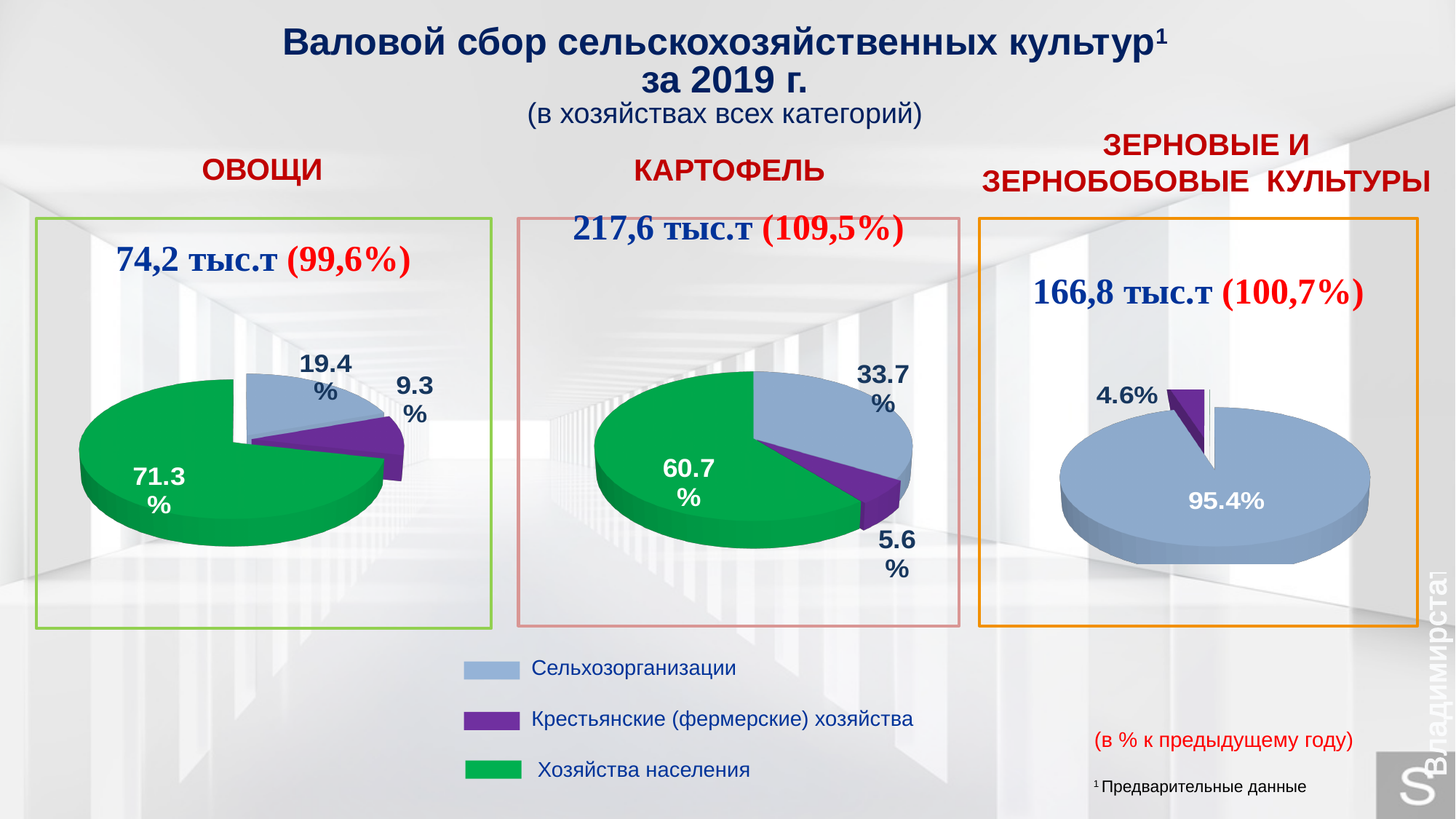

Валовой сбор сельскохозяйственных культур1
за 2019 г.
(в хозяйствах всех категорий)
Зерновые и зернобобовые  культуры

ОВОЩИ
КАРТОФЕЛЬ
74,2 тыс.т (99,6%)

217,6 тыс.т (109,5%)

166,8 тыс.т (100,7%)

[unsupported chart]

[unsupported chart]

[unsupported chart]

Владимирстат
           Сельхозорганизации

           Крестьянские (фермерские) хозяйства

            Хозяйства населения

(в % к предыдущему году)

1 Предварительные данные